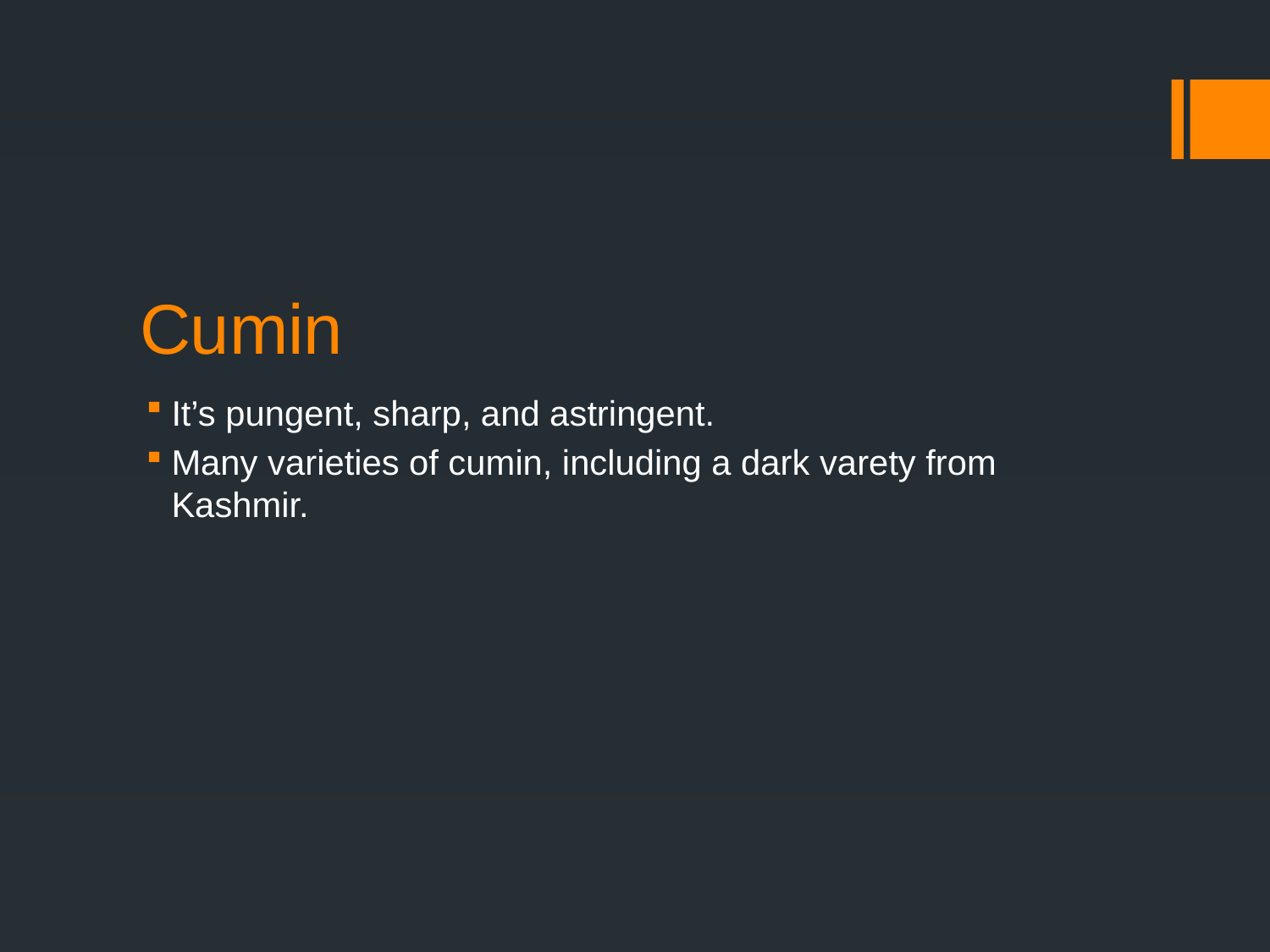

# Cumin
It’s pungent, sharp, and astringent.
Many varieties of cumin, including a dark varety from Kashmir.